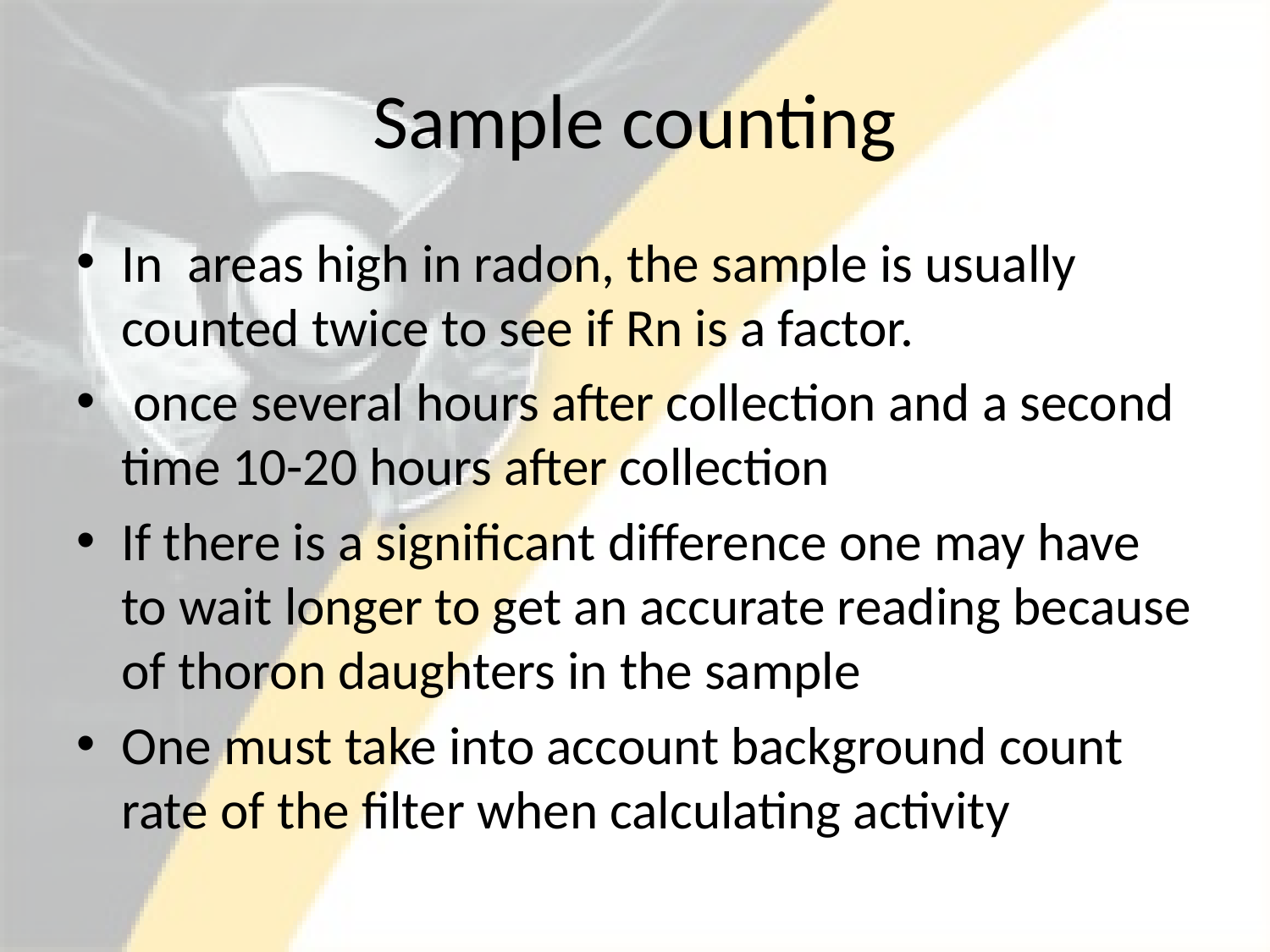

# Sample counting
In  areas high in radon, the sample is usually counted twice to see if Rn is a factor.
 once several hours after collection and a second time 10-20 hours after collection
If there is a significant difference one may have to wait longer to get an accurate reading because of thoron daughters in the sample
One must take into account background count rate of the filter when calculating activity